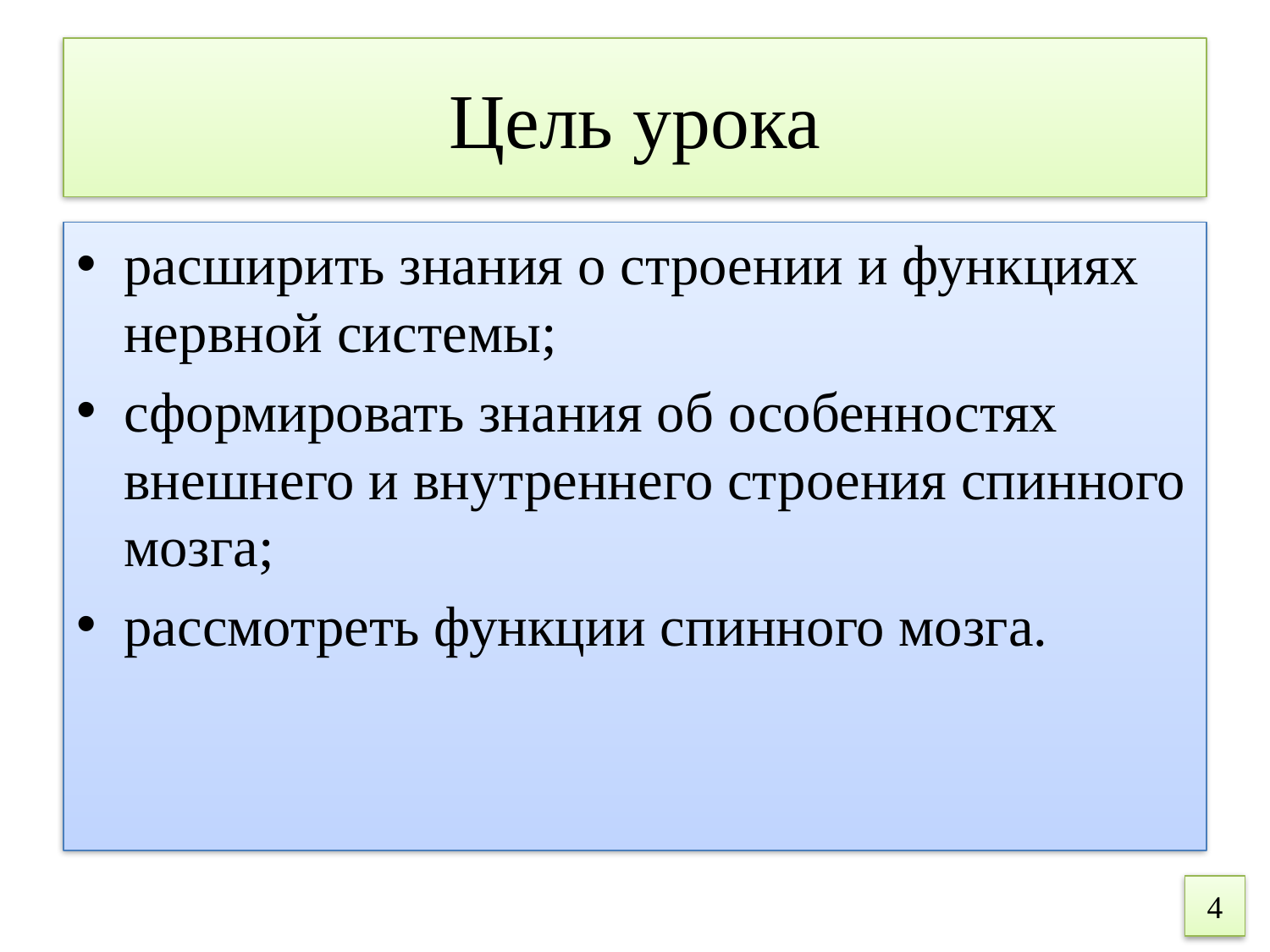

# Цель урока
расширить знания о строении и функциях нервной системы;
сформировать знания об особенностях внешнего и внутреннего строения спинного мозга;
рассмотреть функции спинного мозга.

4